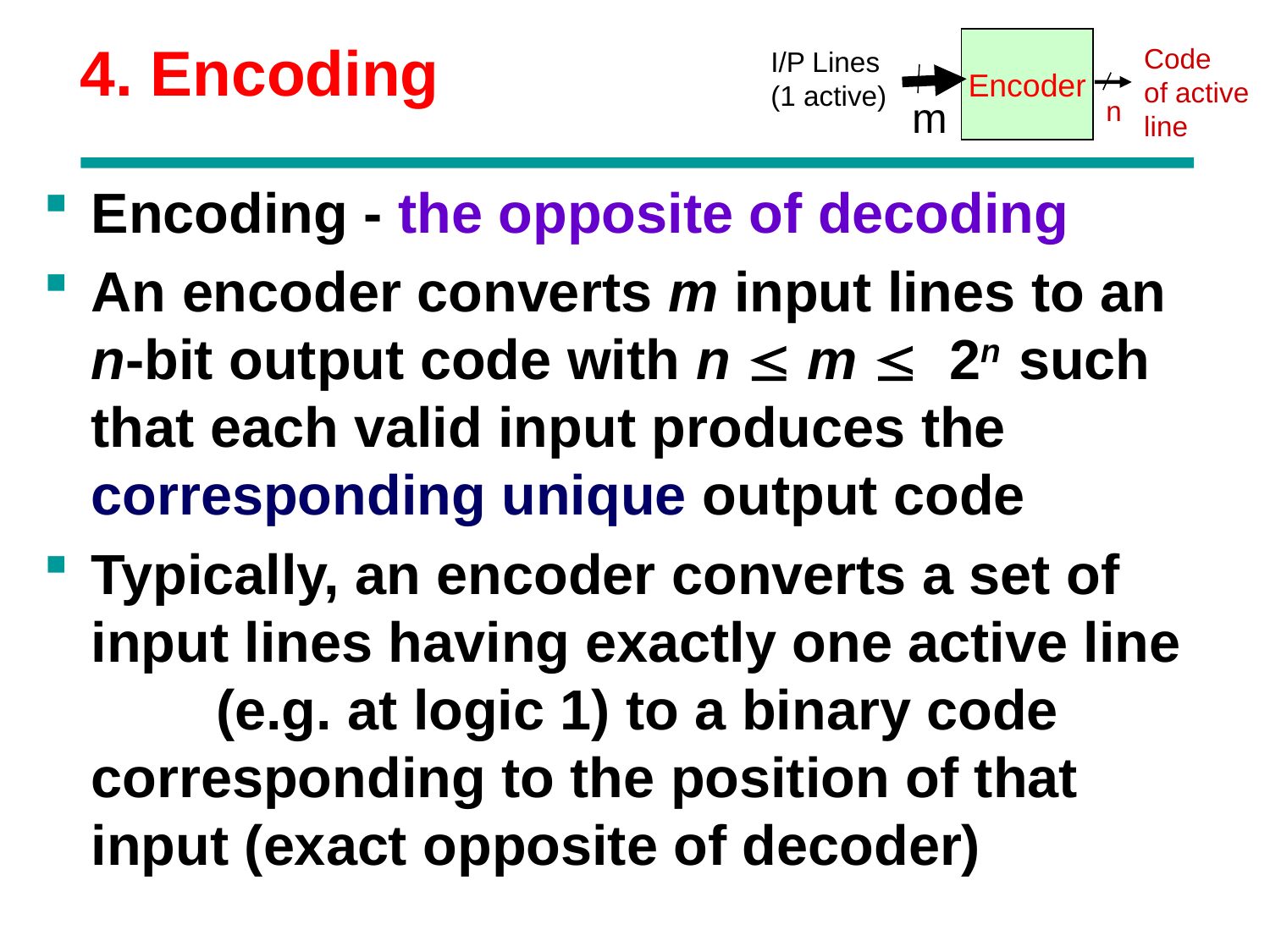

# 4. Encoding
Encoder
Code
of active
line
I/P Lines
(1 active)

m
n
Encoding - the opposite of decoding
An encoder converts m input lines to an n-bit output code with n ≤ m ≤  2n  such that each valid input produces the corresponding unique output code
Typically, an encoder converts a set of input lines having exactly one active line           (e.g. at logic 1) to a binary code corresponding to the position of that input (exact opposite of decoder)
Chapter 3 - Part 1        53